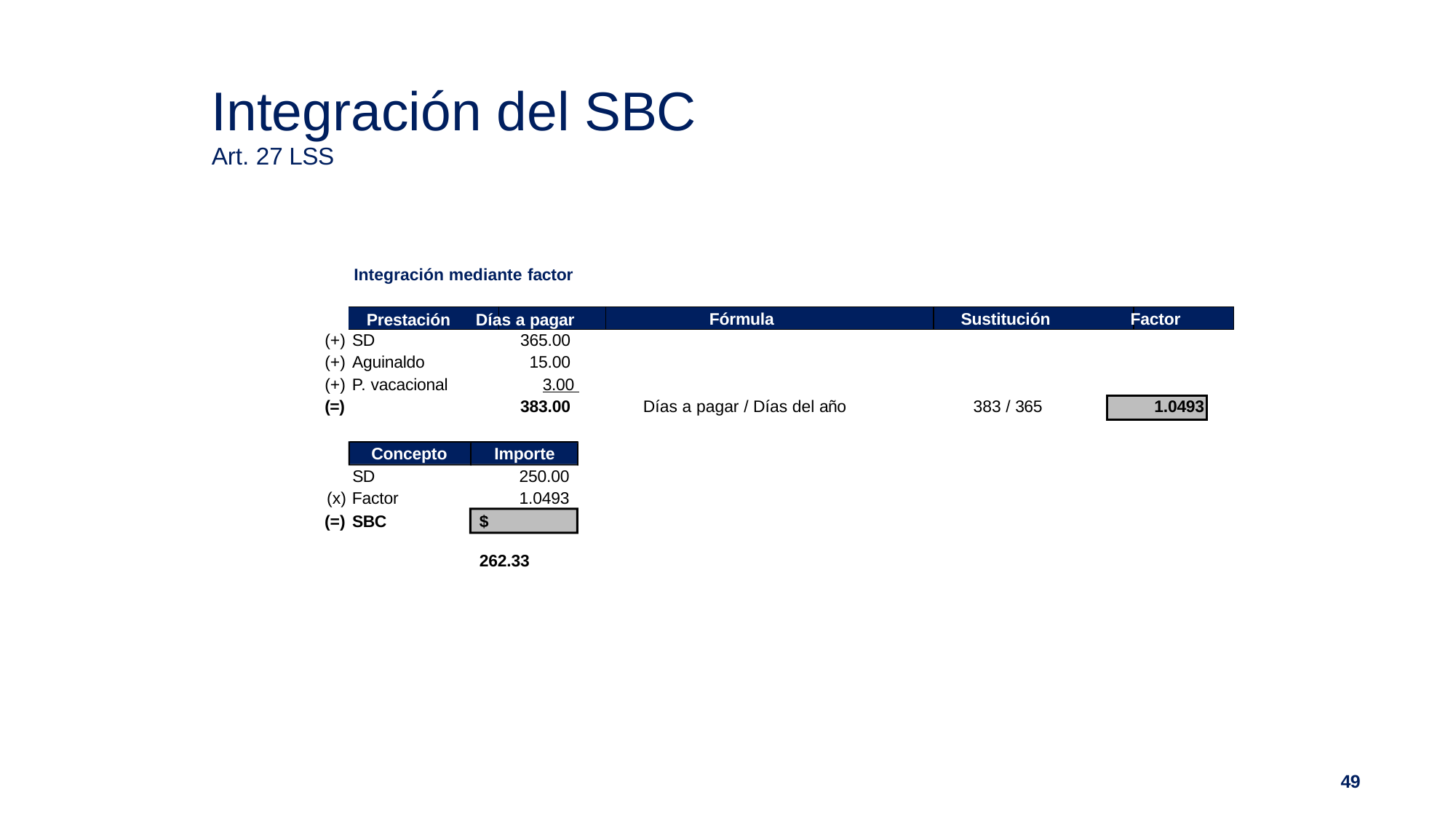

# Integración del SBC
Art. 27 LSS
Integración mediante factor

Prestación	Días a pagar
Fórmula
Sustitución
Factor
|  |  |  |  |  |
| --- | --- | --- | --- | --- |

| (+) SD | 365.00 |  |  |  |
| --- | --- | --- | --- | --- |
| (+) Aguinaldo | 15.00 |  |  |  |
| (+) P. vacacional | 3.00 |  |  |  |
| (=) | 383.00 | Días a pagar / Días del año | 383 / 365 | 1.0493 |
Concepto
Importe

SD
(x) Factor
250.00
1.0493
(=) SBC
$	262.33
49